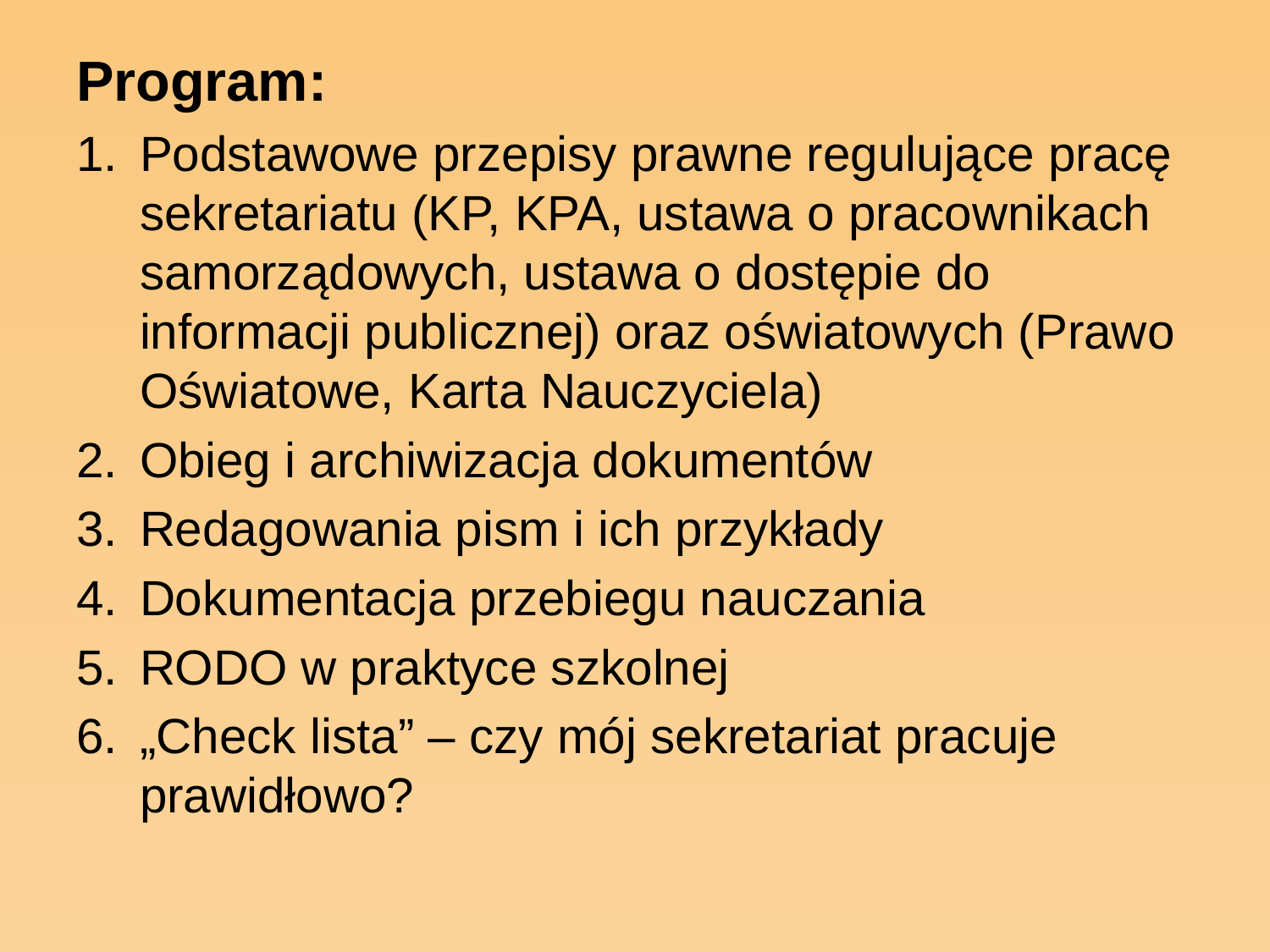

# Program:
Podstawowe przepisy prawne regulujące pracę sekretariatu (KP, KPA, ustawa o pracownikach samorządowych, ustawa o dostępie do informacji publicznej) oraz oświatowych (Prawo Oświatowe, Karta Nauczyciela)
Obieg i archiwizacja dokumentów
Redagowania pism i ich przykłady
Dokumentacja przebiegu nauczania
RODO w praktyce szkolnej
„Check lista” – czy mój sekretariat pracuje prawidłowo?